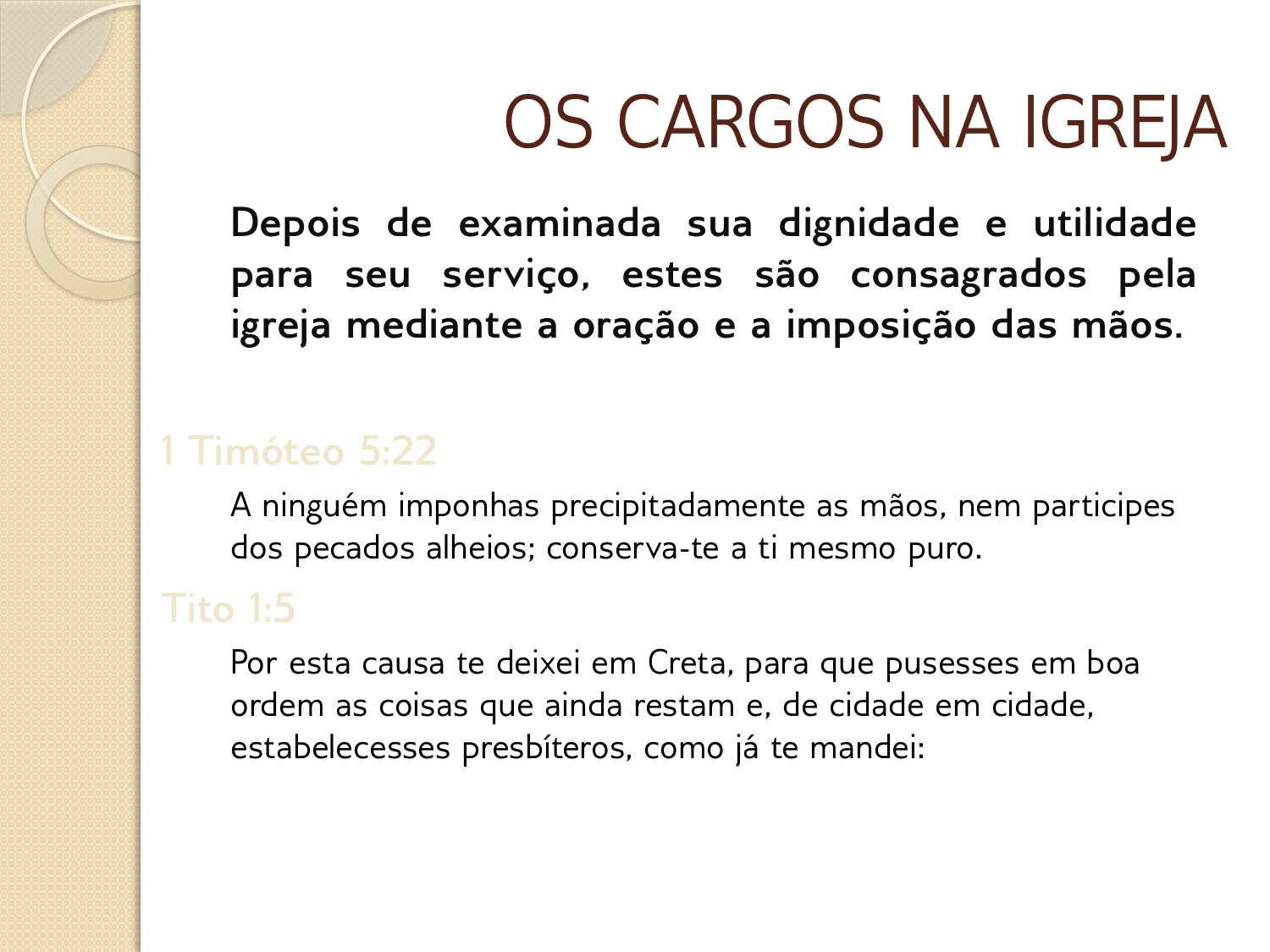

# OS CARGOS NA IGREJA
Depois de examinada sua dignidade e utilidade para seu serviço, estes são consagrados pela igreja mediante a oração e a imposição das mãos.
1 Timóteo 5:22
A ninguém imponhas precipitadamente as mãos, nem participes dos pecados alheios; conserva-te a ti mesmo puro.
Tito 1:5
Por esta causa te deixei em Creta, para que pusesses em boa ordem as coisas que ainda restam e, de cidade em cidade, estabelecesses presbíteros, como já te mandei: